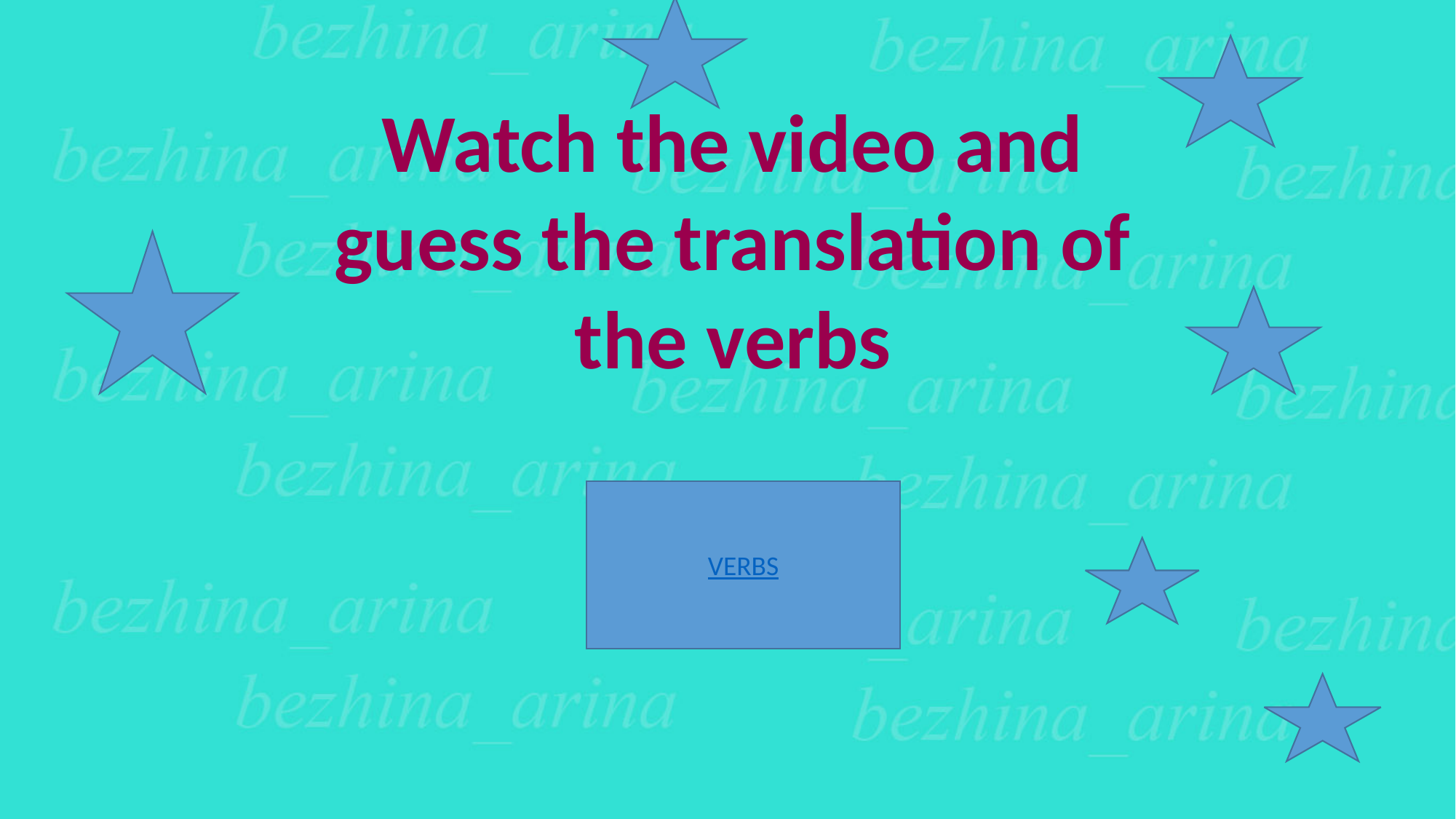

Watch the video and guess the translation of the verbs

VERBS